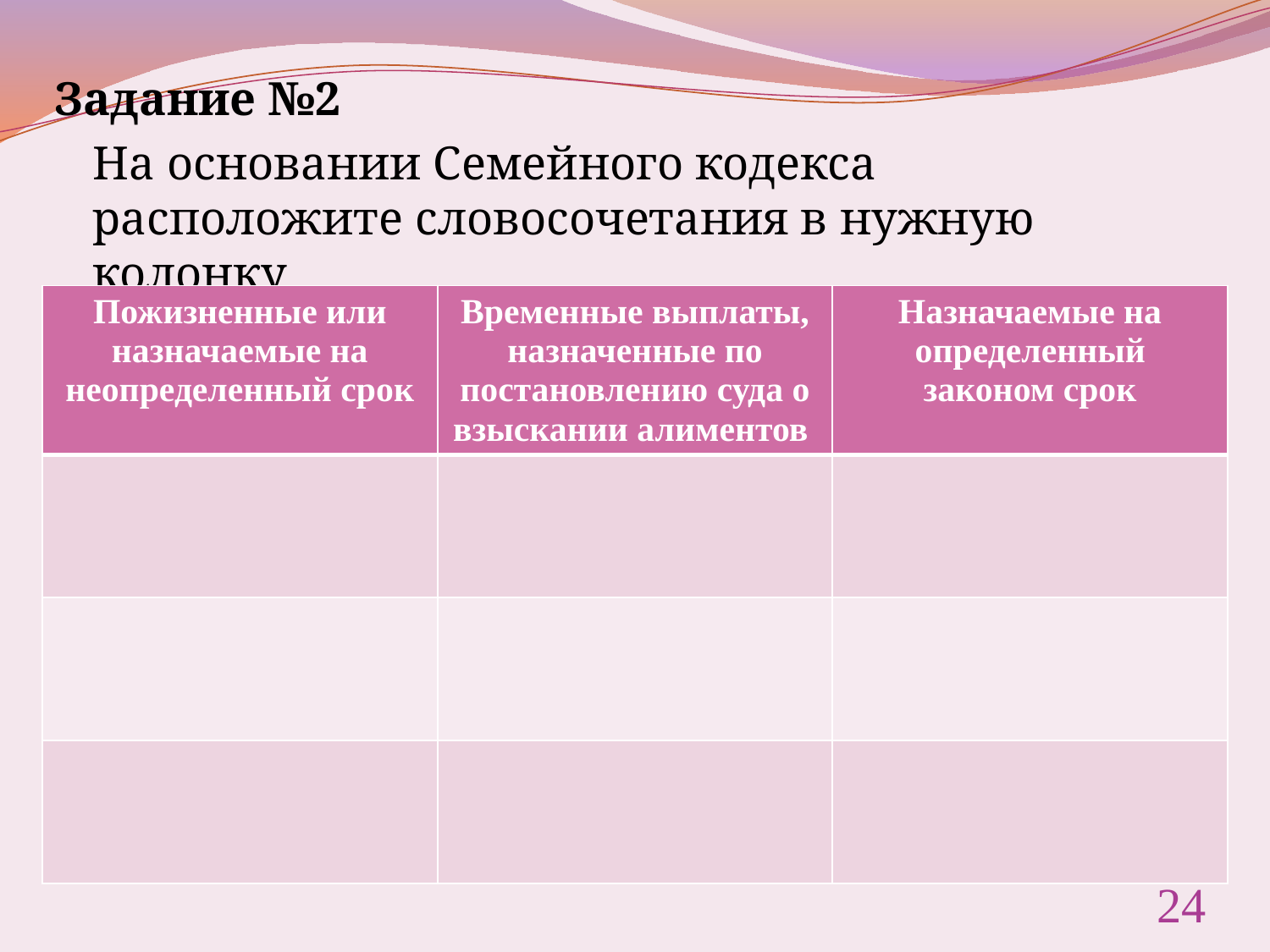

Задание №2
 	На основании Семейного кодекса расположите словосочетания в нужную колонку

| Пожизненные или назначаемые на неопределенный срок | Временные выплаты, назначенные по постановлению суда о взыскании алиментов | Назначаемые на определенный законом срок |
| --- | --- | --- |
|  |  |  |
|  |  |  |
|  |  |  |
24